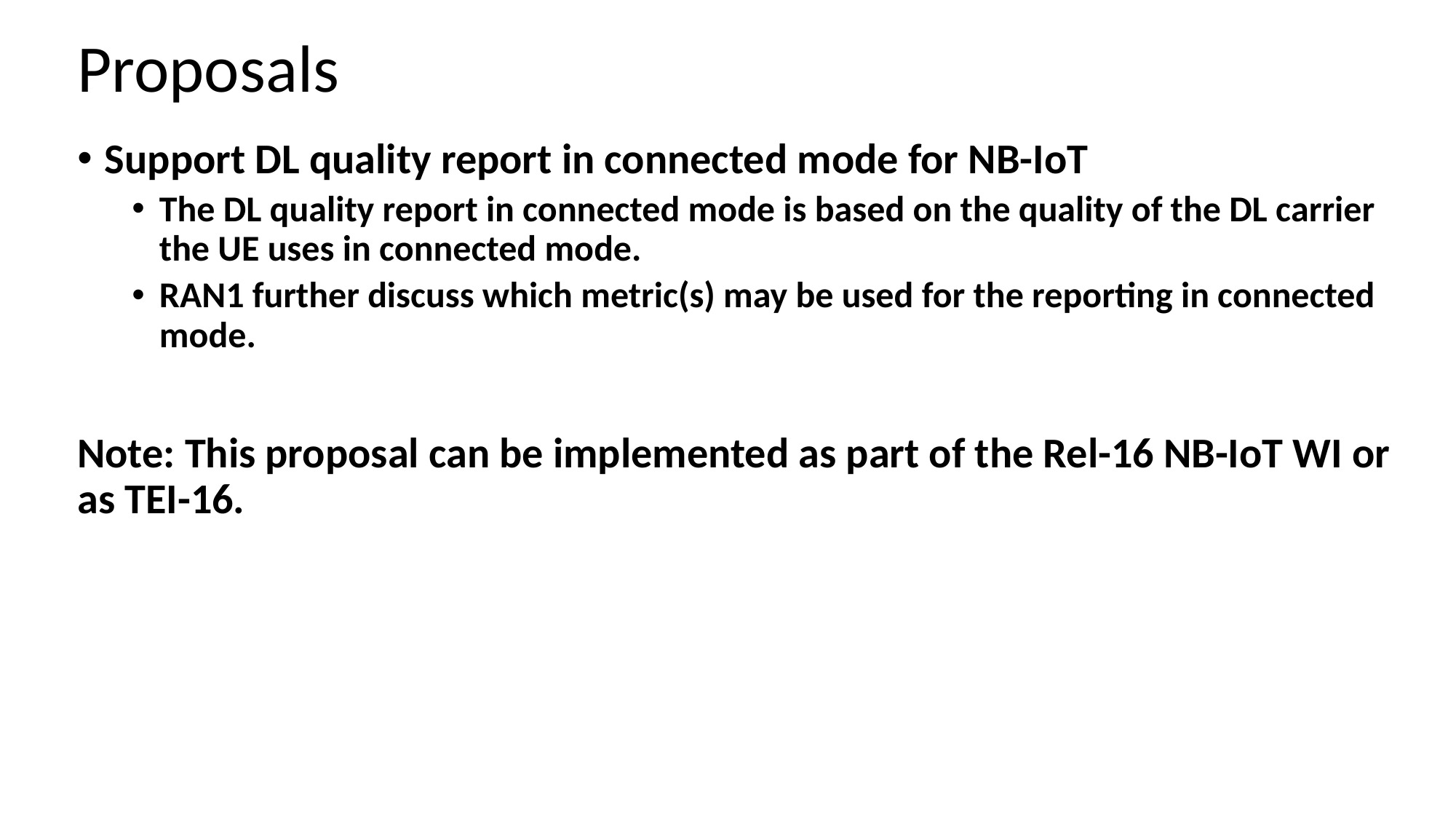

# Proposals
Support DL quality report in connected mode for NB-IoT
The DL quality report in connected mode is based on the quality of the DL carrier the UE uses in connected mode.
RAN1 further discuss which metric(s) may be used for the reporting in connected mode.

Note: This proposal can be implemented as part of the Rel-16 NB-IoT WI or as TEI-16.